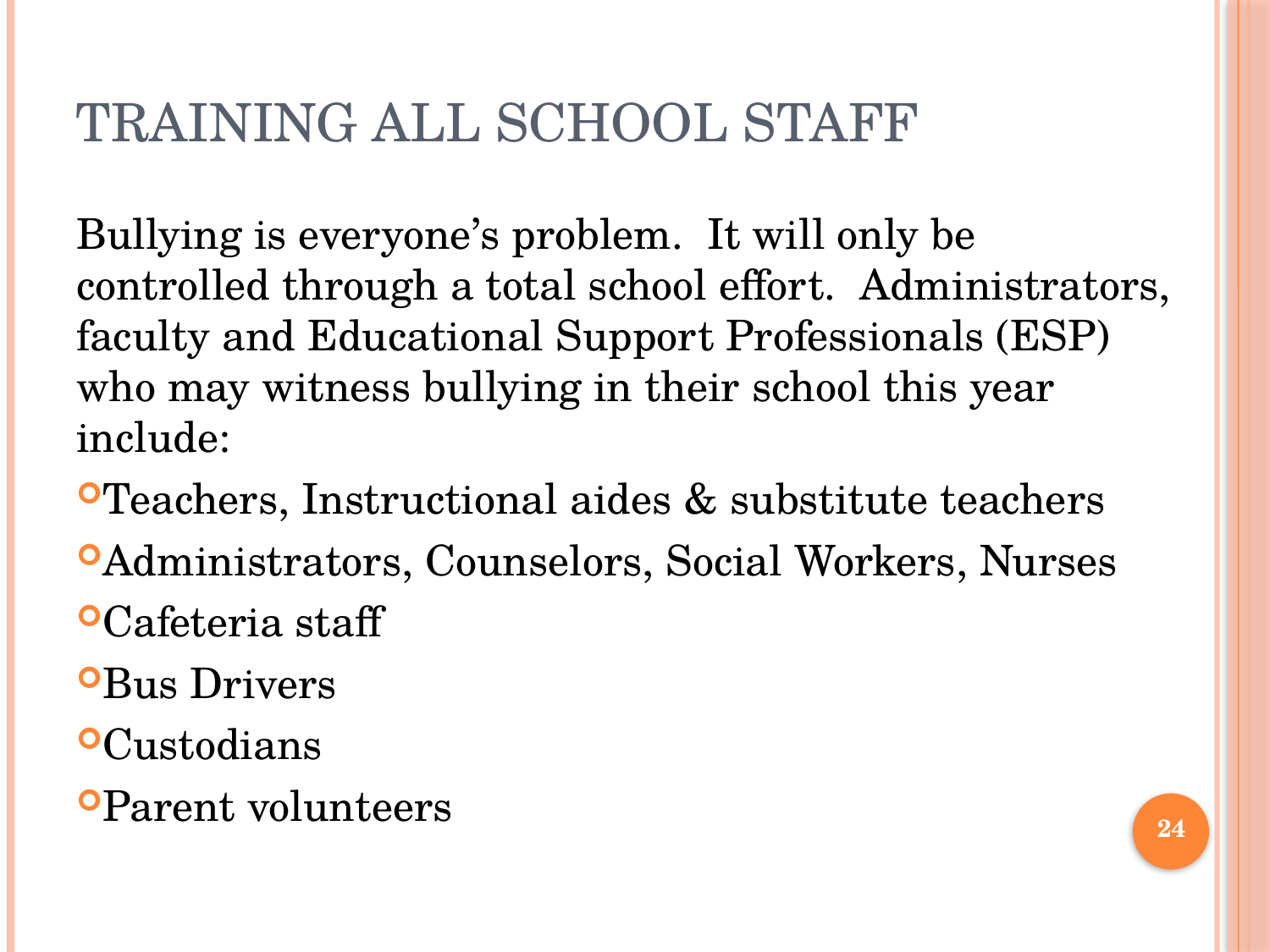

# Training ALL School Staff
Bullying is everyone’s problem.  It will only be controlled through a total school effort.  Administrators, faculty and Educational Support Professionals (ESP) who may witness bullying in their school this year include:
Teachers, Instructional aides & substitute teachers
Administrators, Counselors, Social Workers, Nurses
Cafeteria staff
Bus Drivers
Custodians
Parent volunteers

24